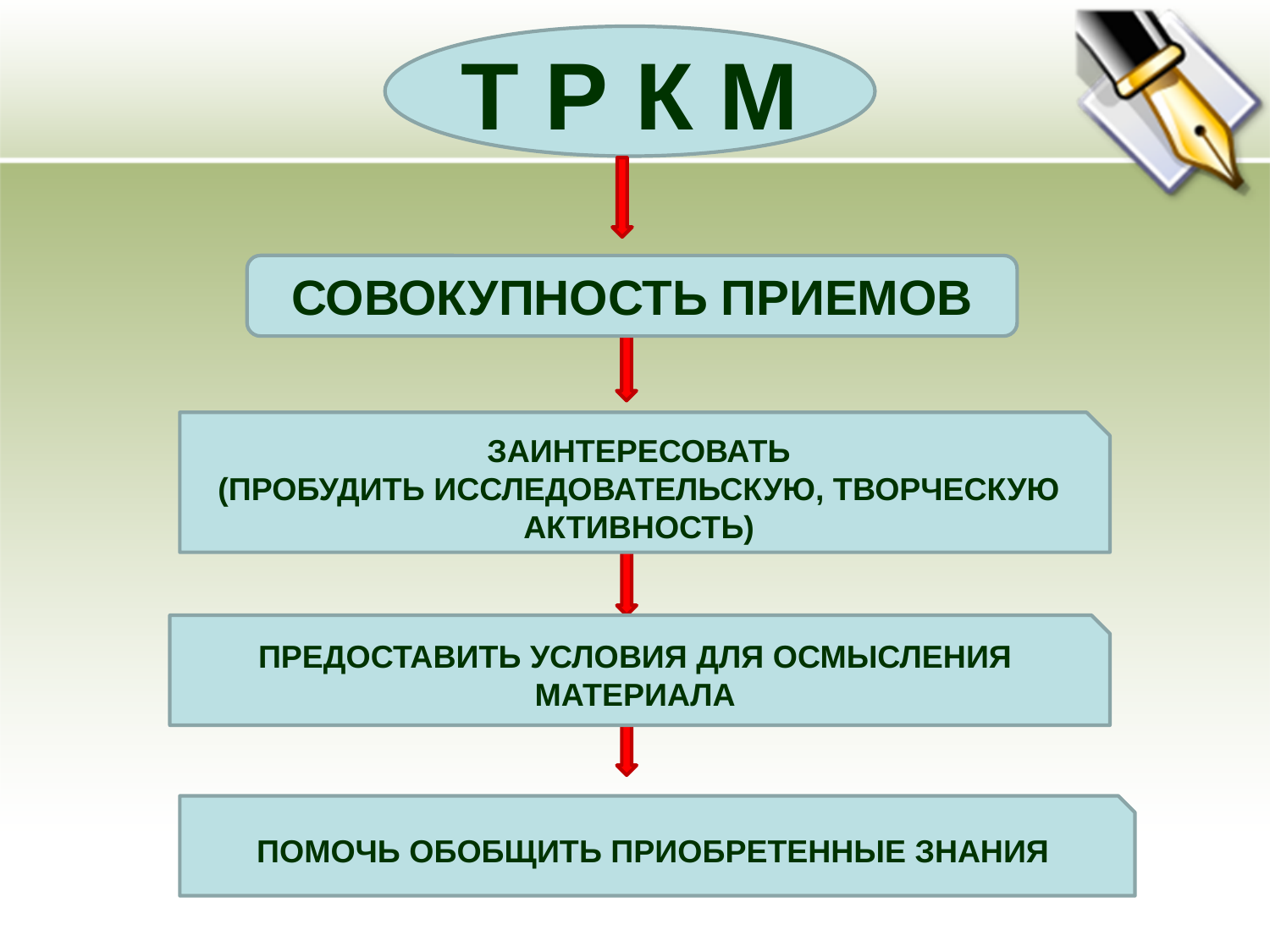

# Т Р К М

СОВОКУПНОСТЬ ПРИЕМОВ

ЗАИНТЕРЕСОВАТЬ
 (ПРОБУДИТЬ ИССЛЕДОВАТЕЛЬСКУЮ, ТВОРЧЕСКУЮ  АКТИВНОСТЬ)

ПРЕДОСТАВИТЬ УСЛОВИЯ ДЛЯ ОСМЫСЛЕНИЯ МАТЕРИАЛА

ПОМОЧЬ ОБОБЩИТЬ ПРИОБРЕТЕННЫЕ ЗНАНИЯ